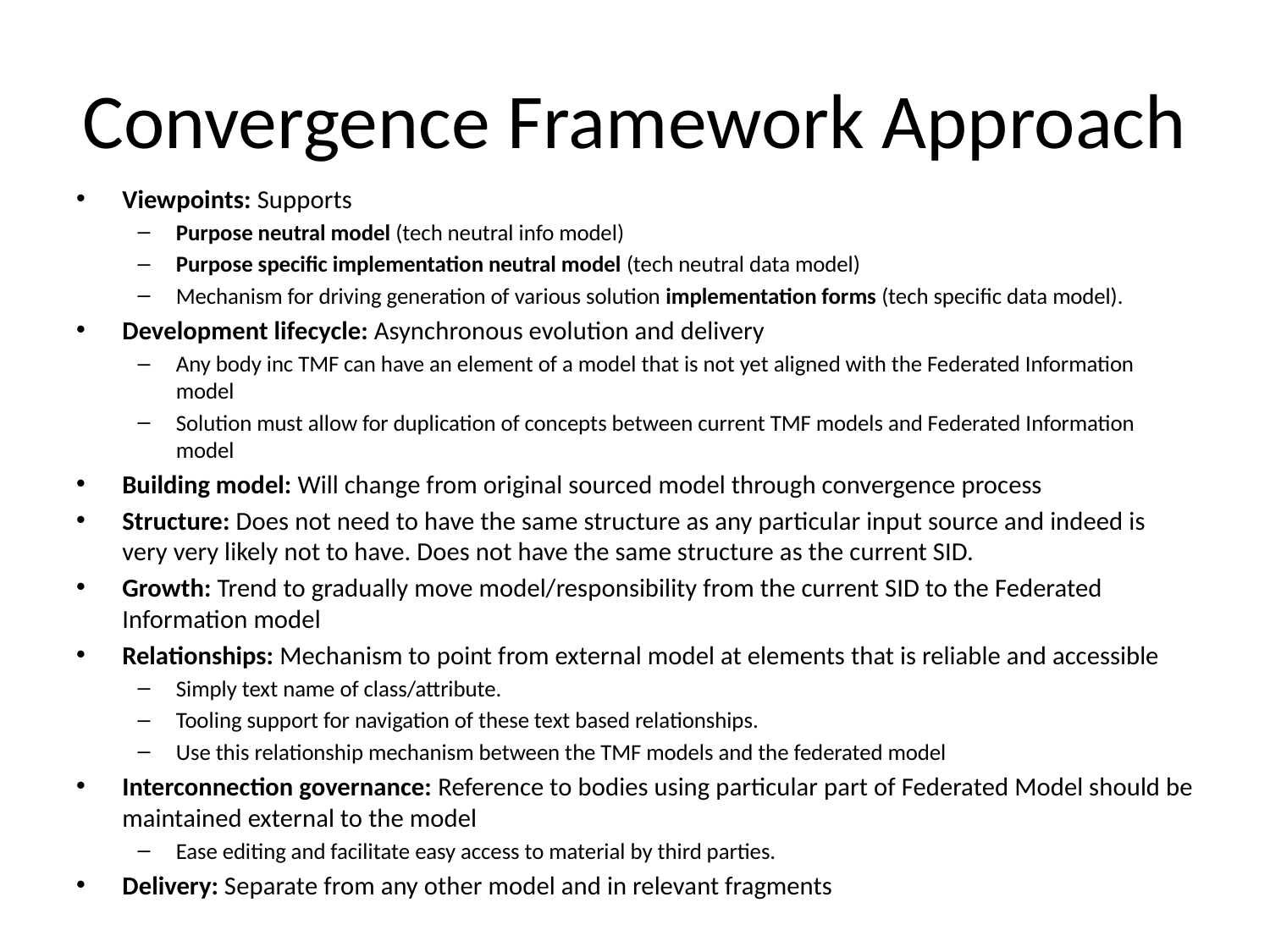

# Convergence Framework Approach
Viewpoints: Supports
Purpose neutral model (tech neutral info model)
Purpose specific implementation neutral model (tech neutral data model)
Mechanism for driving generation of various solution implementation forms (tech specific data model).
Development lifecycle: Asynchronous evolution and delivery
Any body inc TMF can have an element of a model that is not yet aligned with the Federated Information model
Solution must allow for duplication of concepts between current TMF models and Federated Information model
Building model: Will change from original sourced model through convergence process
Structure: Does not need to have the same structure as any particular input source and indeed is very very likely not to have. Does not have the same structure as the current SID.
Growth: Trend to gradually move model/responsibility from the current SID to the Federated Information model
Relationships: Mechanism to point from external model at elements that is reliable and accessible
Simply text name of class/attribute.
Tooling support for navigation of these text based relationships.
Use this relationship mechanism between the TMF models and the federated model
Interconnection governance: Reference to bodies using particular part of Federated Model should be maintained external to the model
Ease editing and facilitate easy access to material by third parties.
Delivery: Separate from any other model and in relevant fragments